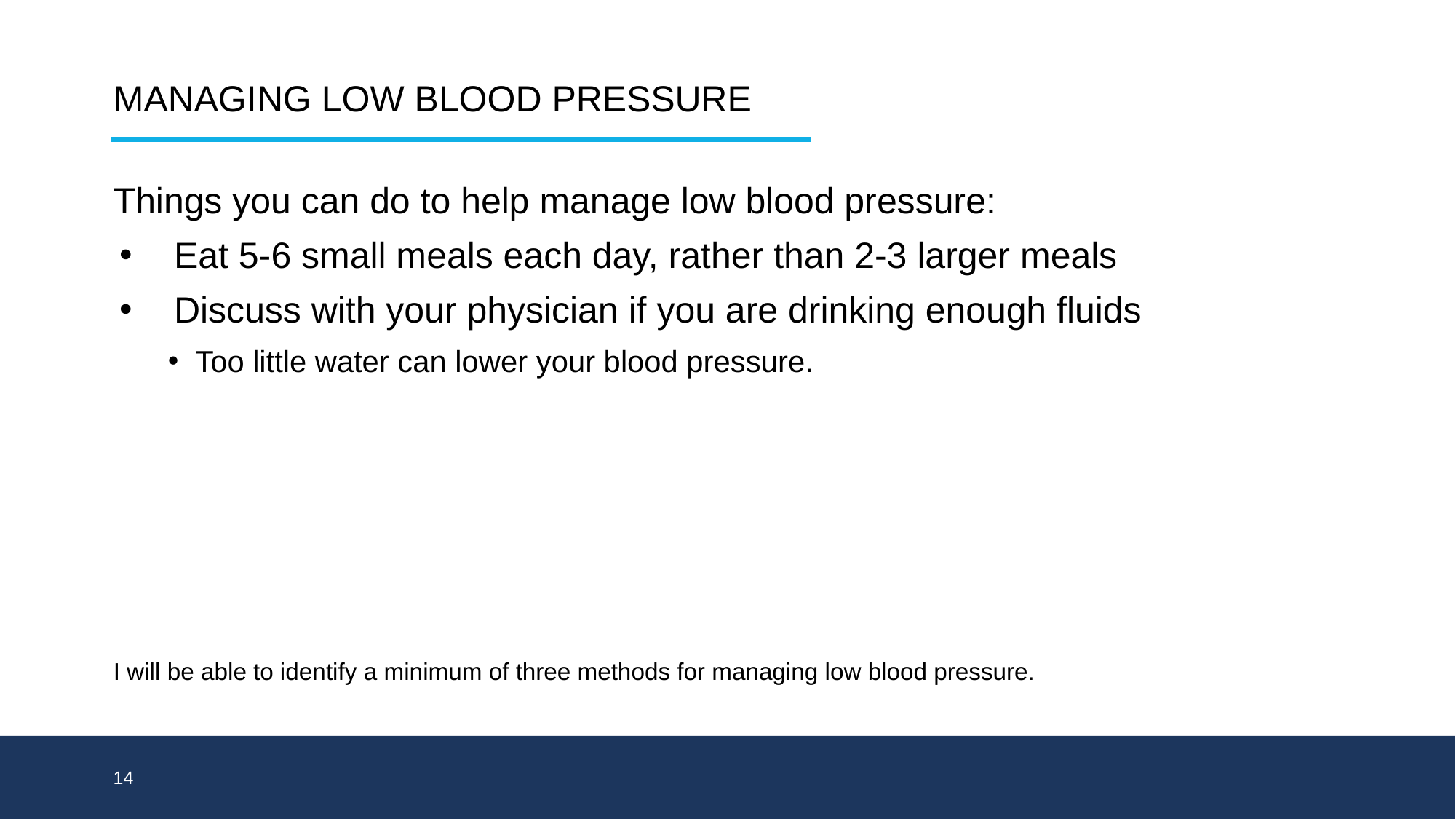

# Managing Low Blood Pressure
Things you can do to help manage low blood pressure:
Eat 5-6 small meals each day, rather than 2-3 larger meals
Discuss with your physician if you are drinking enough fluids
Too little water can lower your blood pressure.

I will be able to identify a minimum of three methods for managing low blood pressure.